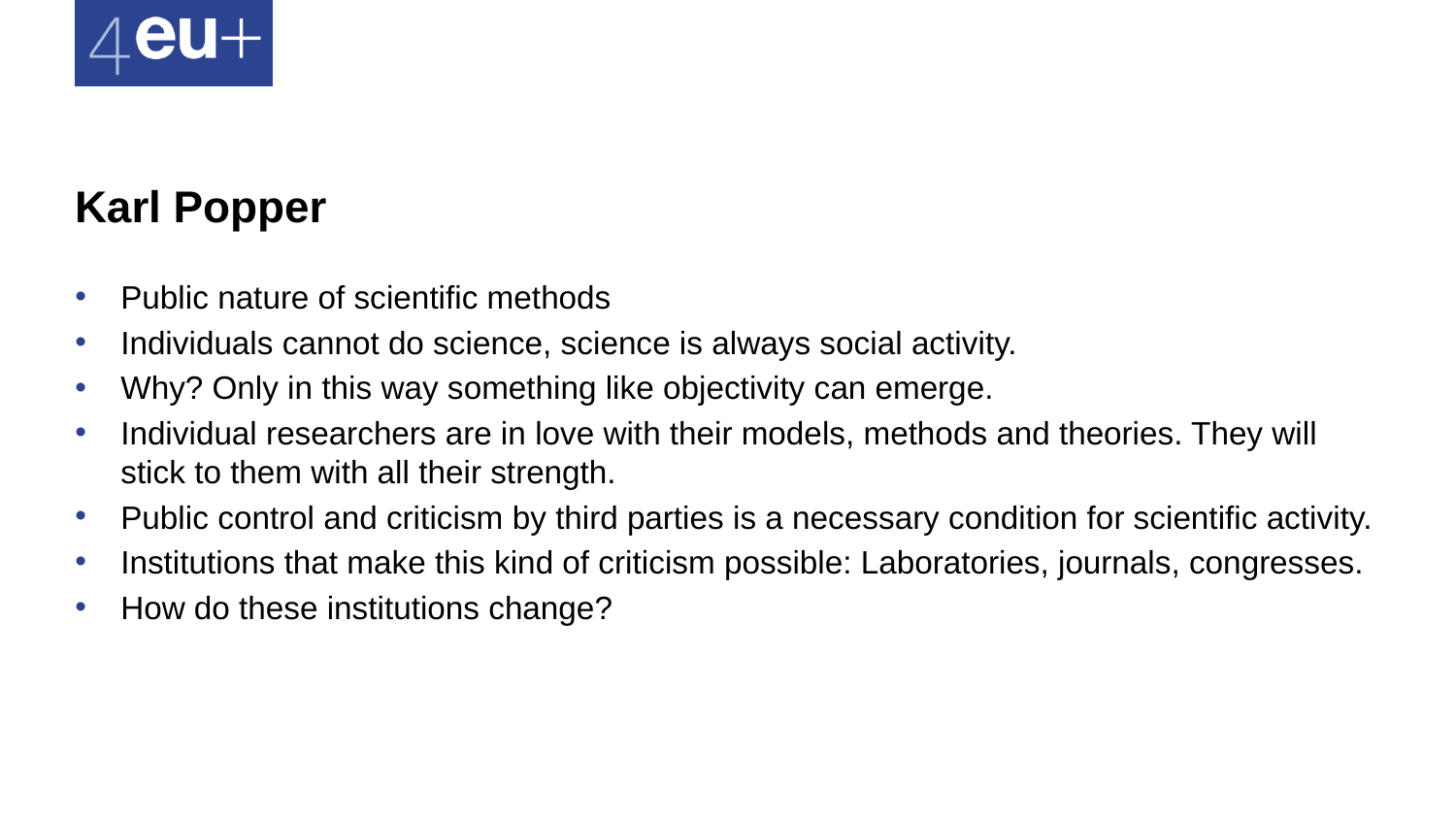

# Karl Popper
Public nature of scientific methods
Individuals cannot do science, science is always social activity.
Why? Only in this way something like objectivity can emerge.
Individual researchers are in love with their models, methods and theories. They will stick to them with all their strength.
Public control and criticism by third parties is a necessary condition for scientific activity.
Institutions that make this kind of criticism possible: Laboratories, journals, congresses.
How do these institutions change?